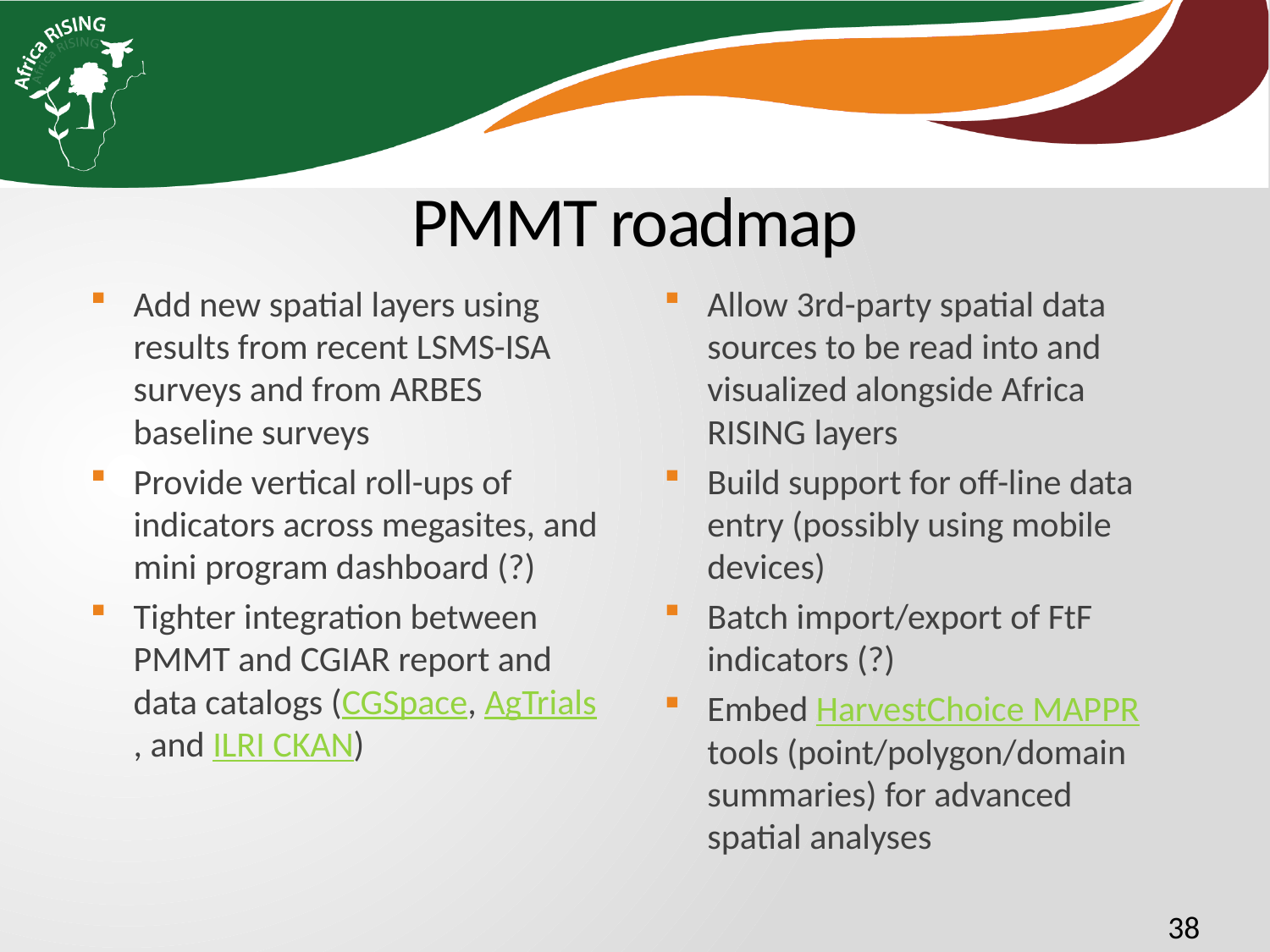

# PMMT roadmap
Add new spatial layers using results from recent LSMS-ISA surveys and from ARBES baseline surveys
Provide vertical roll-ups of indicators across megasites, and mini program dashboard (?)
Tighter integration between PMMT and CGIAR report and data catalogs (CGSpace, AgTrials, and ILRI CKAN)

Allow 3rd-party spatial data sources to be read into and visualized alongside Africa RISING layers
Build support for off-line data entry (possibly using mobile devices)
Batch import/export of FtF indicators (?)
Embed HarvestChoice MAPPR tools (point/polygon/domain summaries) for advanced spatial analyses
38